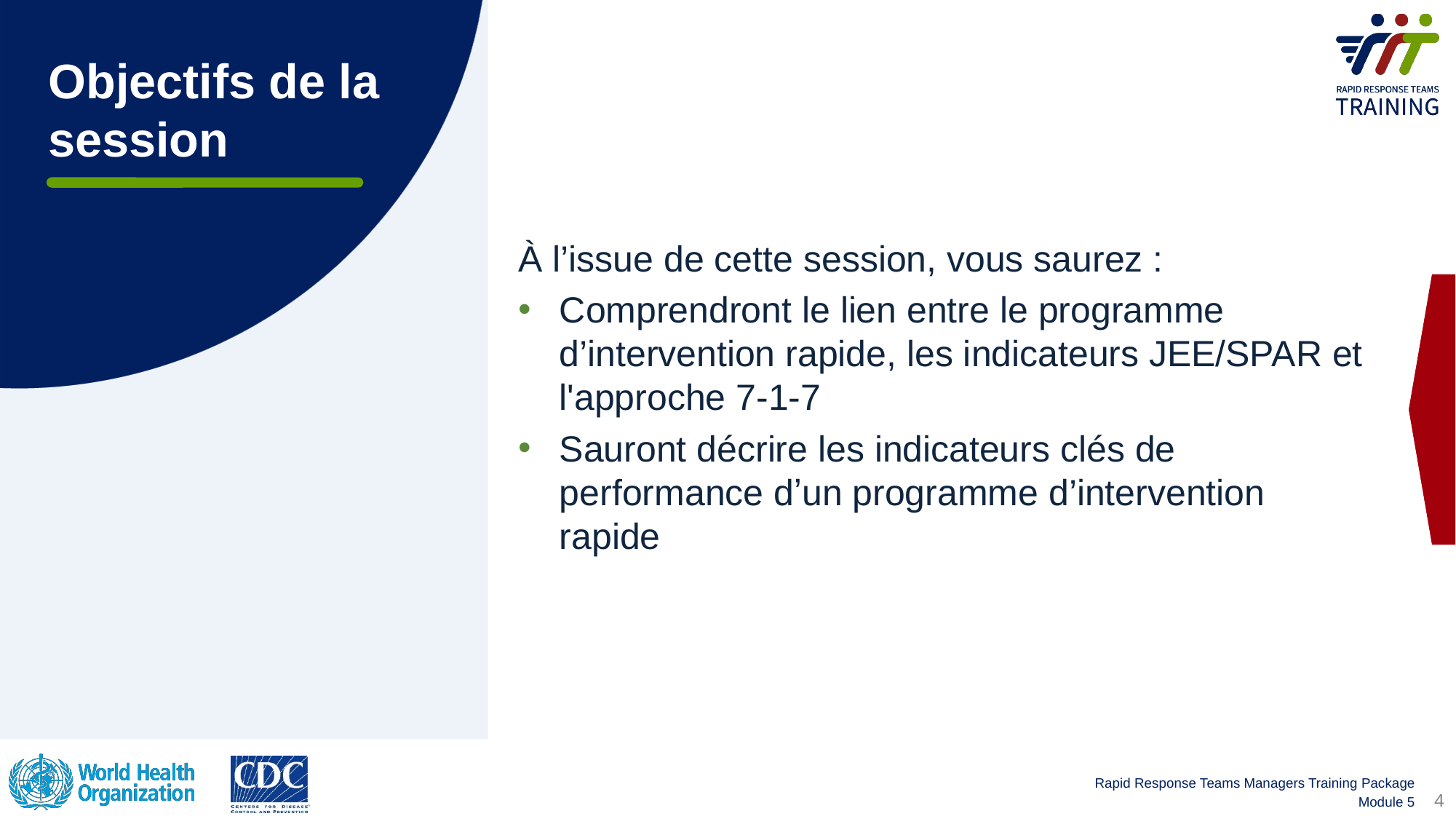

Objectifs de la session
À l’issue de cette session, vous saurez :
Comprendront le lien entre le programme d’intervention rapide, les indicateurs JEE/SPAR et l'approche 7-1-7
Sauront décrire les indicateurs clés de performance dʼun programme d’intervention rapide

4